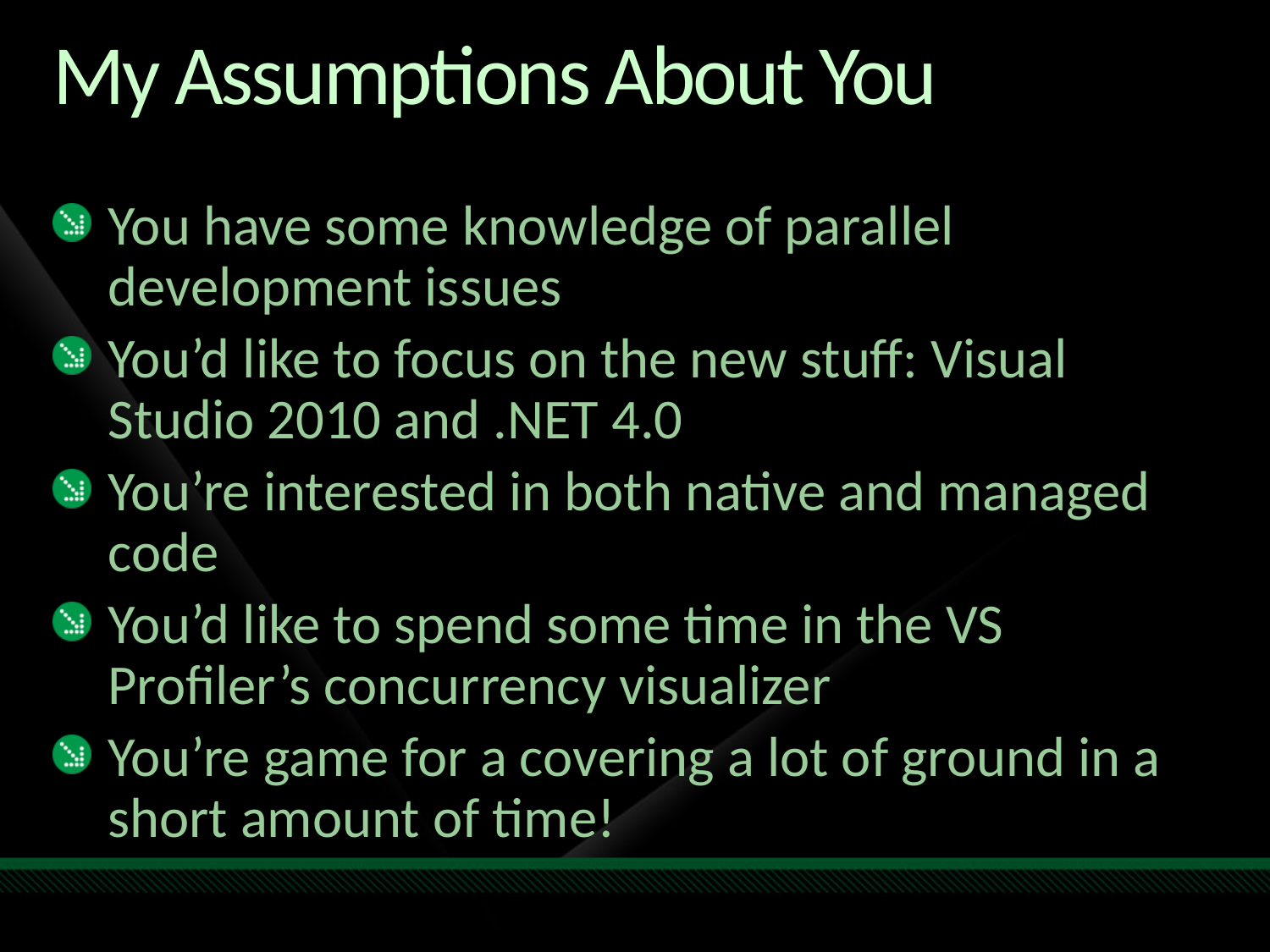

# My Assumptions About You
You have some knowledge of parallel development issues
You’d like to focus on the new stuff: Visual Studio 2010 and .NET 4.0
You’re interested in both native and managed code
You’d like to spend some time in the VS Profiler’s concurrency visualizer
You’re game for a covering a lot of ground in a short amount of time!